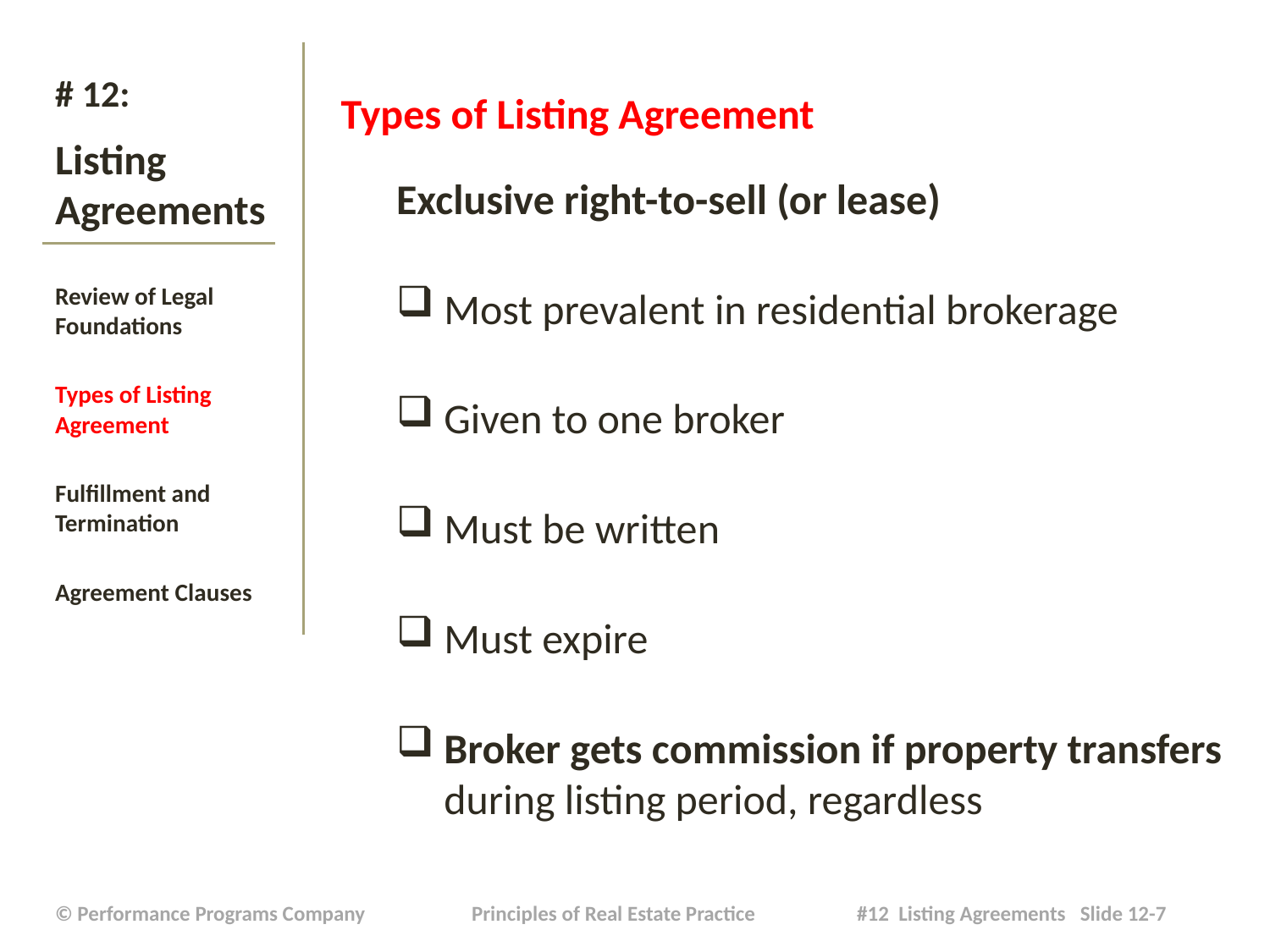

Types of Listing Agreement

Exclusive right-to-sell (or lease)
Most prevalent in residential brokerage
Given to one broker
Must be written
Must expire
Broker gets commission if property transfers during listing period, regardless
# # 12: Listing Agreements

Review of Legal Foundations

Types of Listing Agreement

Fulfillment and Termination

Agreement Clauses

| © Performance Programs Company Principles of Real Estate Practice #12 Listing Agreements Slide 12-7 |
| --- |